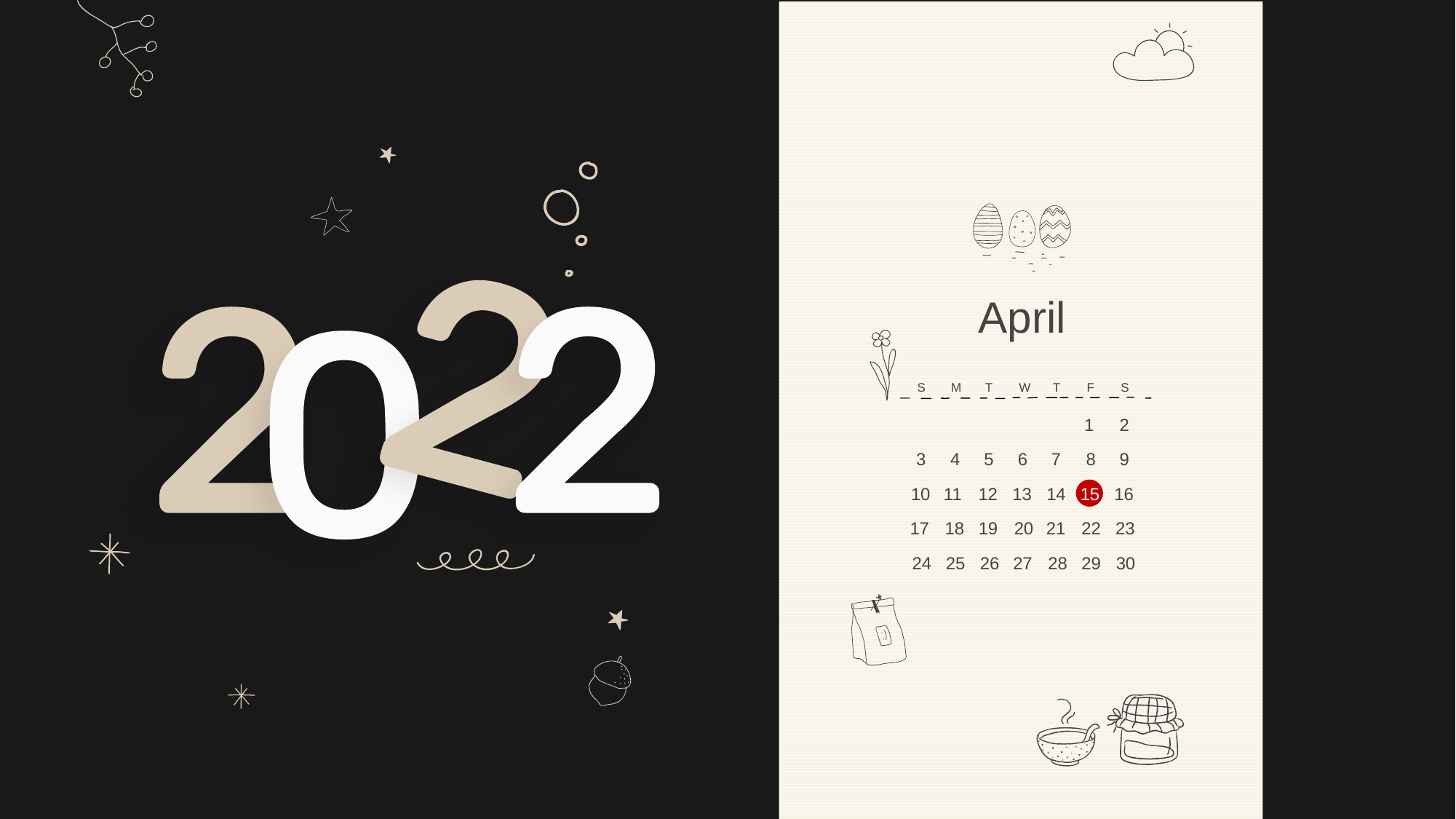

April

S

M

T

W

T

F

S

1

2
3

4

5

6

7

8
9
10

11

12

13

14

15
16

17

18

19

20

21

22

23

24

25

26

27

28

29

30